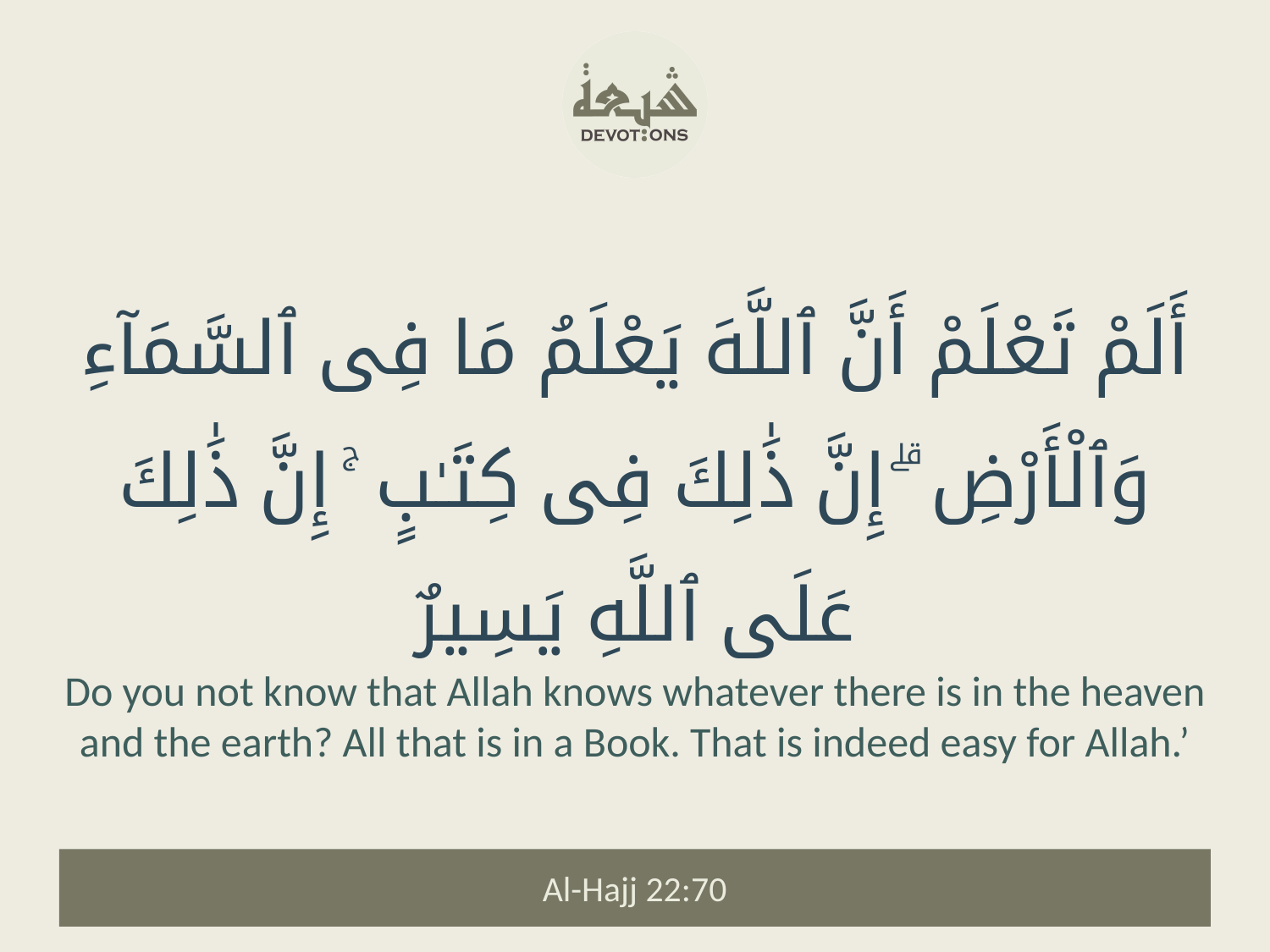

أَلَمْ تَعْلَمْ أَنَّ ٱللَّهَ يَعْلَمُ مَا فِى ٱلسَّمَآءِ وَٱلْأَرْضِ ۗ إِنَّ ذَٰلِكَ فِى كِتَـٰبٍ ۚ إِنَّ ذَٰلِكَ عَلَى ٱللَّهِ يَسِيرٌ
Do you not know that Allah knows whatever there is in the heaven and the earth? All that is in a Book. That is indeed easy for Allah.’
Al-Hajj 22:70